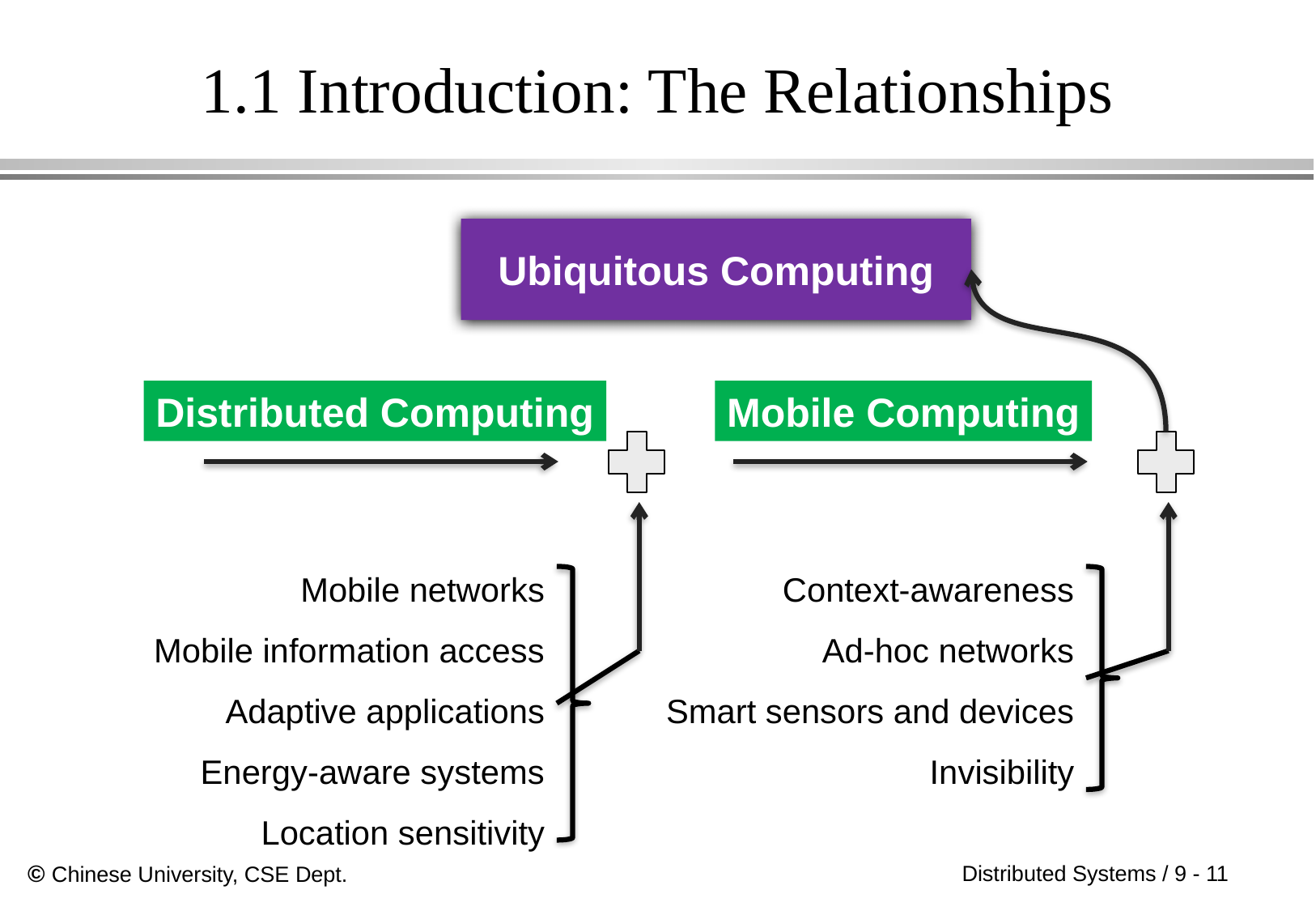

# 1.1 Introduction: The Relationships
Ubiquitous Computing
Distributed Computing
Mobile Computing

Mobile networks
Mobile information access
Adaptive applications
Energy-aware systems
Location sensitivity

Context-awareness
Ad-hoc networks
Smart sensors and devices
Invisibility